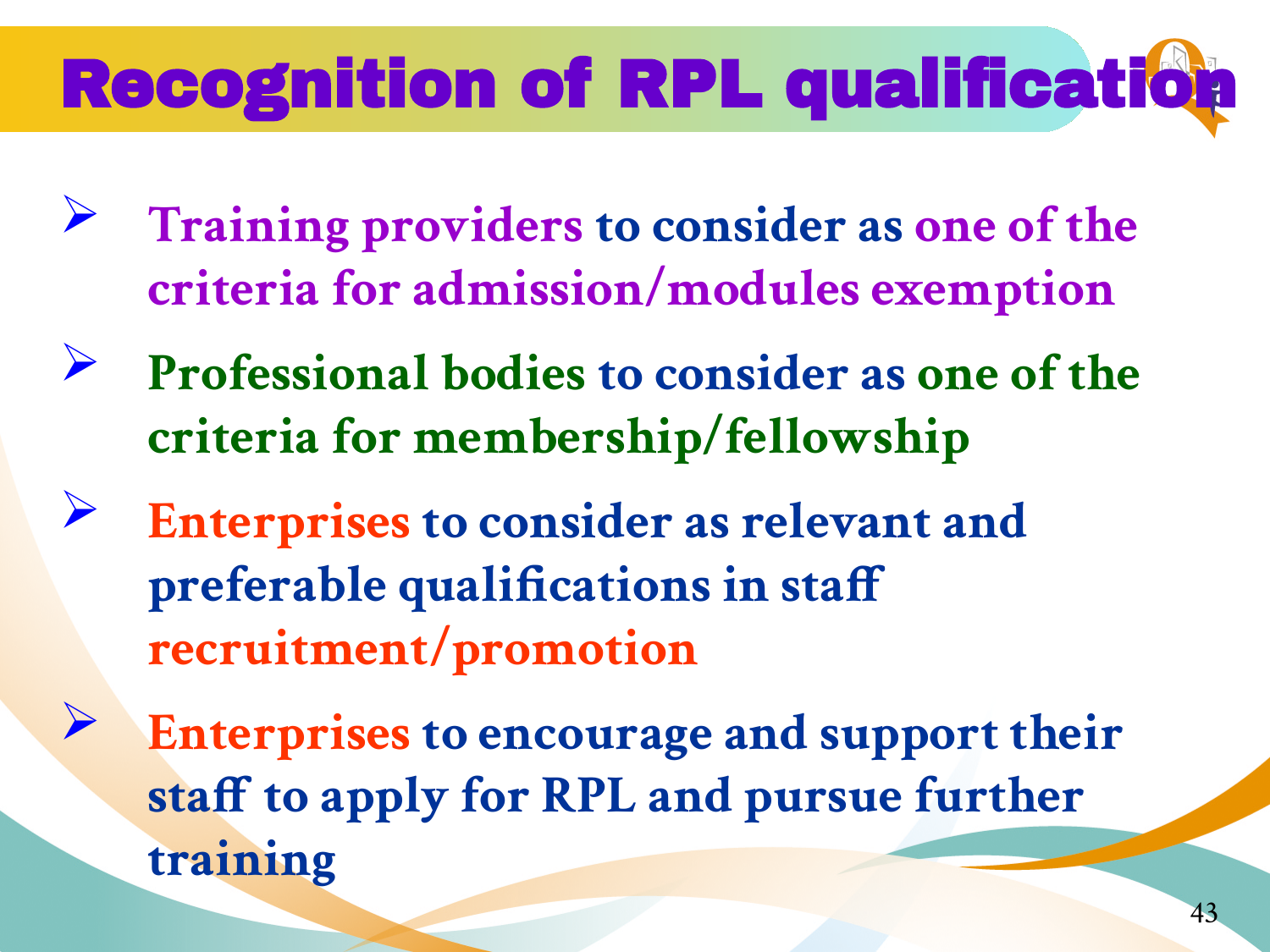

Recognition of RPL qualification
Training providers to consider as one of the criteria for admission/modules exemption
Professional bodies to consider as one of the criteria for membership/fellowship
Enterprises to consider as relevant and preferable qualifications in staff recruitment/promotion
Enterprises to encourage and support their staff to apply for RPL and pursue further training
43